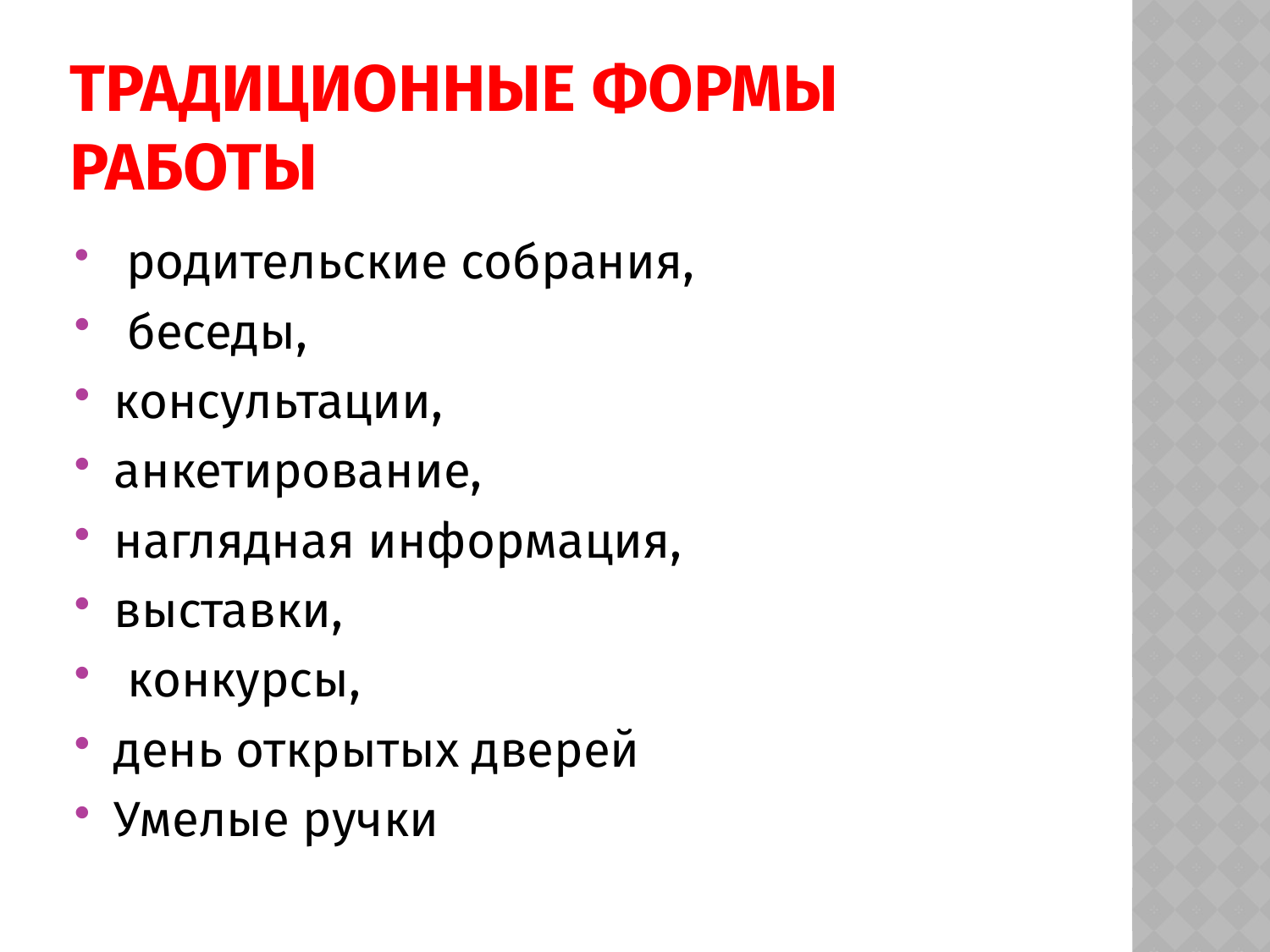

# Традиционные формы работы
 родительские собрания,
 беседы,
консультации,
анкетирование,
наглядная информация,
выставки,
 конкурсы,
день открытых дверей
Умелые ручки